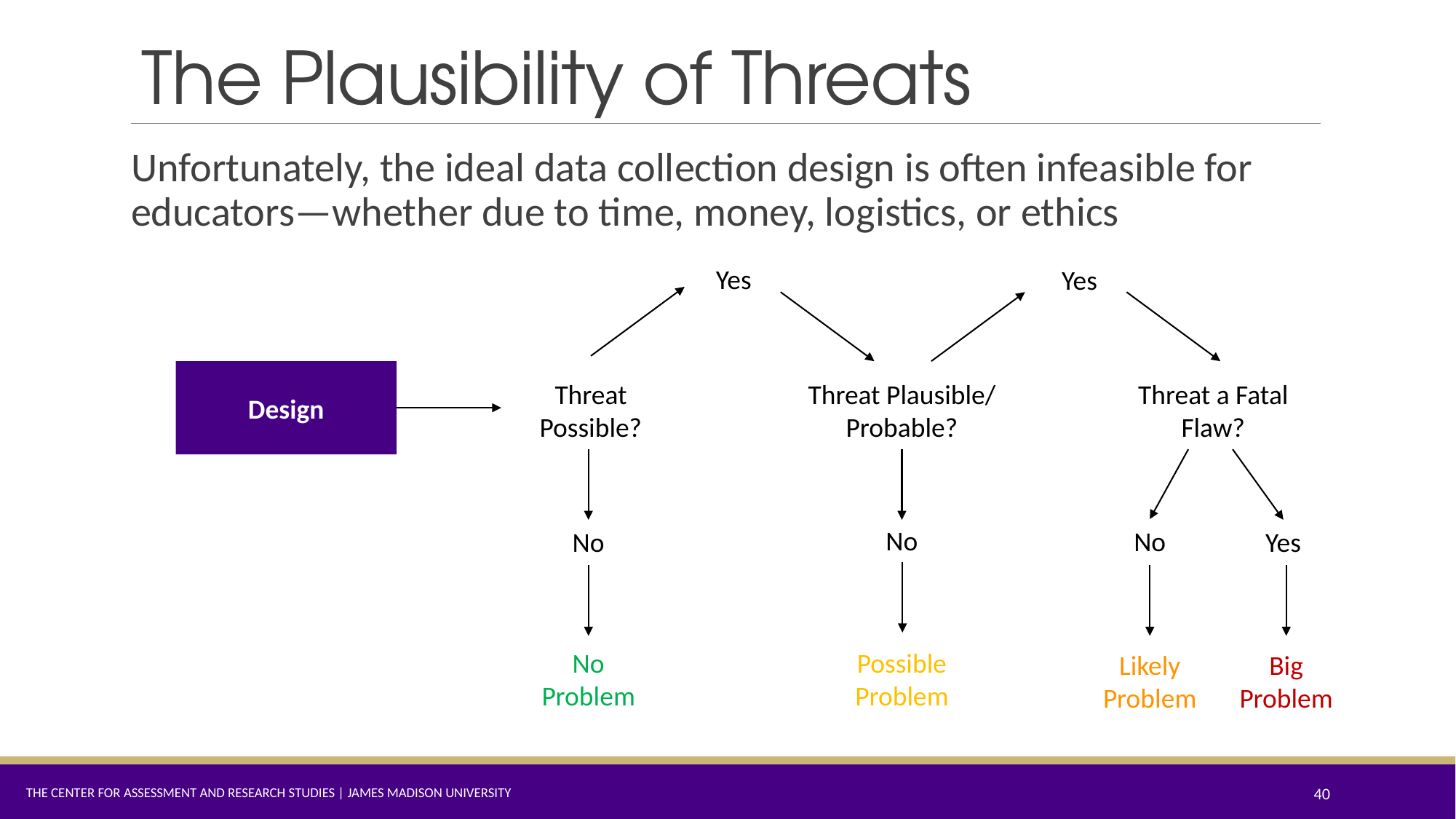

# The Plausibility of Threats
Unfortunately, the ideal data collection design is often infeasible for educators—whether due to time, money, logistics, or ethics
Yes
Yes
Design
Threat Plausible/ Probable?
Threat a Fatal Flaw?
Threat Possible?
No
No
No
Yes
No Problem
Possible Problem
Likely Problem
Big Problem
The Center for Assessment and Research Studies | James Madison University
40